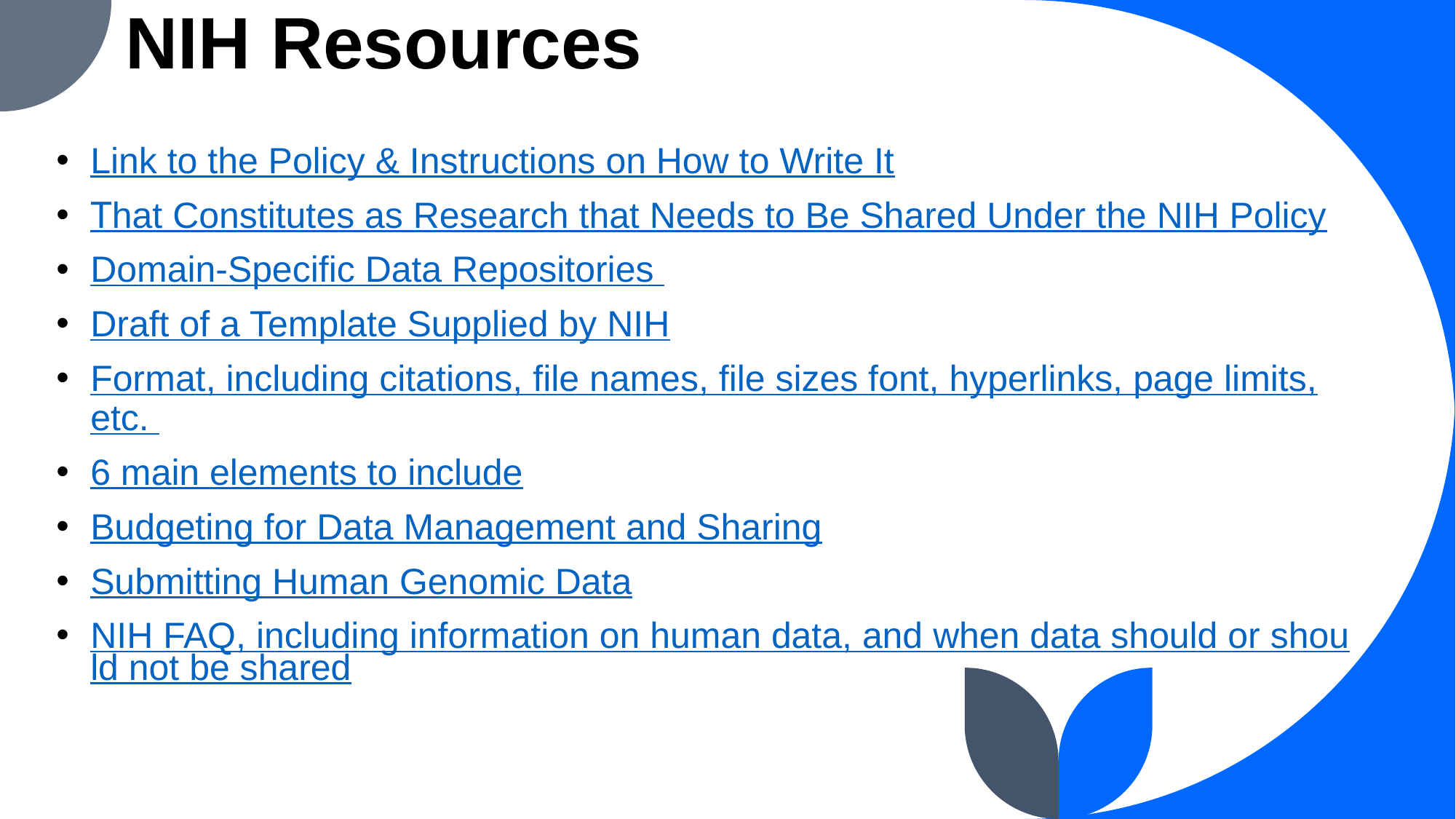

# NIH Resources
Link to the Policy & Instructions on How to Write It
That Constitutes as Research that Needs to Be Shared Under the NIH Policy
Domain-Specific Data Repositories
Draft of a Template Supplied by NIH
Format, including citations, file names, file sizes font, hyperlinks, page limits,
etc.
6 main elements to include
Budgeting for Data Management and Sharing
Submitting Human Genomic Data
NIH FAQ, including information on human data, and when data should or should not be shared